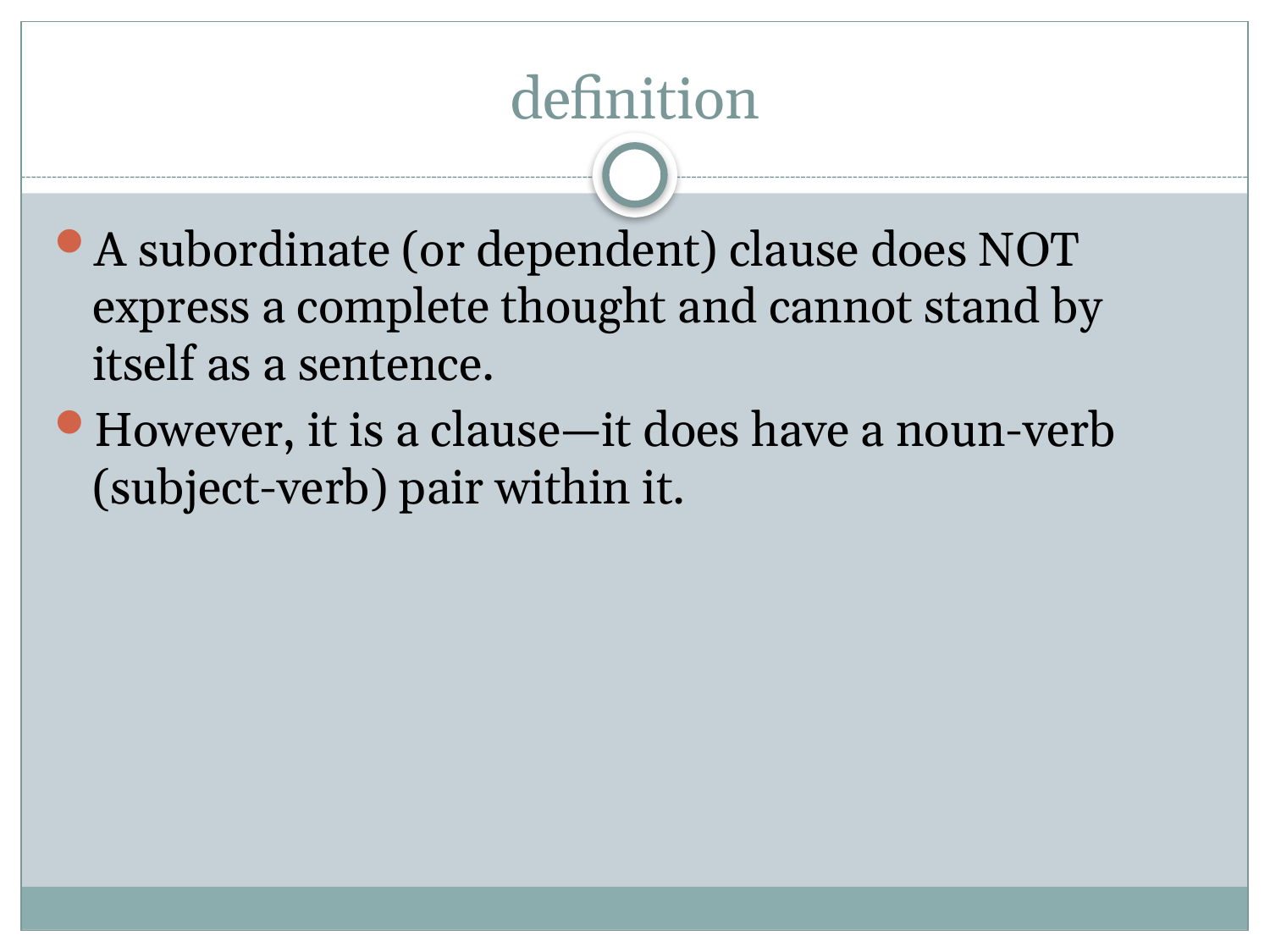

# definition
A subordinate (or dependent) clause does NOT express a complete thought and cannot stand by itself as a sentence.
However, it is a clause—it does have a noun-verb (subject-verb) pair within it.